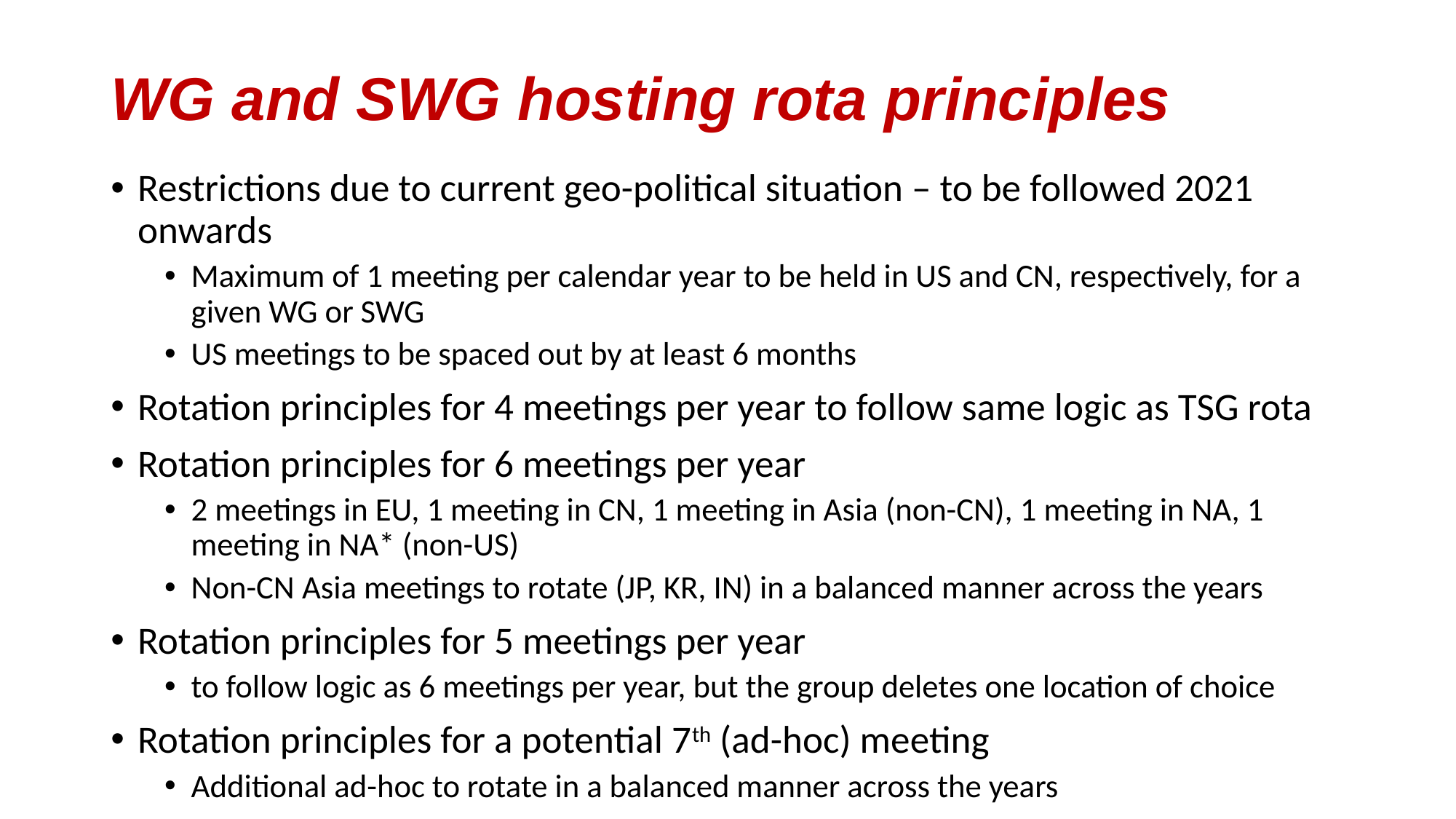

# WG and SWG hosting rota principles
Restrictions due to current geo-political situation – to be followed 2021 onwards
Maximum of 1 meeting per calendar year to be held in US and CN, respectively, for a given WG or SWG
US meetings to be spaced out by at least 6 months
Rotation principles for 4 meetings per year to follow same logic as TSG rota
Rotation principles for 6 meetings per year
2 meetings in EU, 1 meeting in CN, 1 meeting in Asia (non-CN), 1 meeting in NA, 1 meeting in NA* (non-US)
Non-CN Asia meetings to rotate (JP, KR, IN) in a balanced manner across the years
Rotation principles for 5 meetings per year
to follow logic as 6 meetings per year, but the group deletes one location of choice
Rotation principles for a potential 7th (ad-hoc) meeting
Additional ad-hoc to rotate in a balanced manner across the years